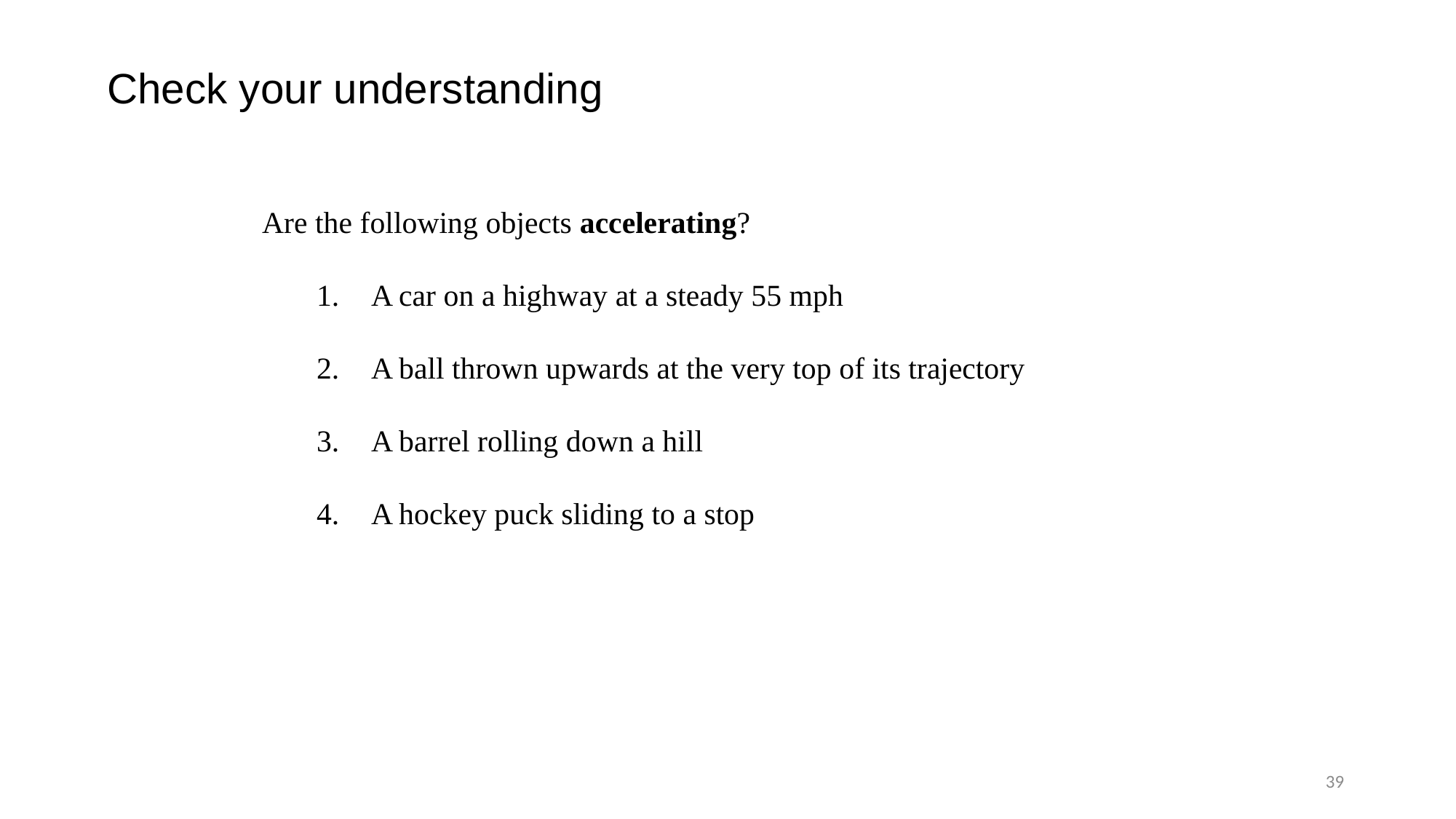

Check your understanding
Are the following objects accelerating?

A car on a highway at a steady 55 mph

A ball thrown upwards at the very top of its trajectory

A barrel rolling down a hill

A hockey puck sliding to a stop

39